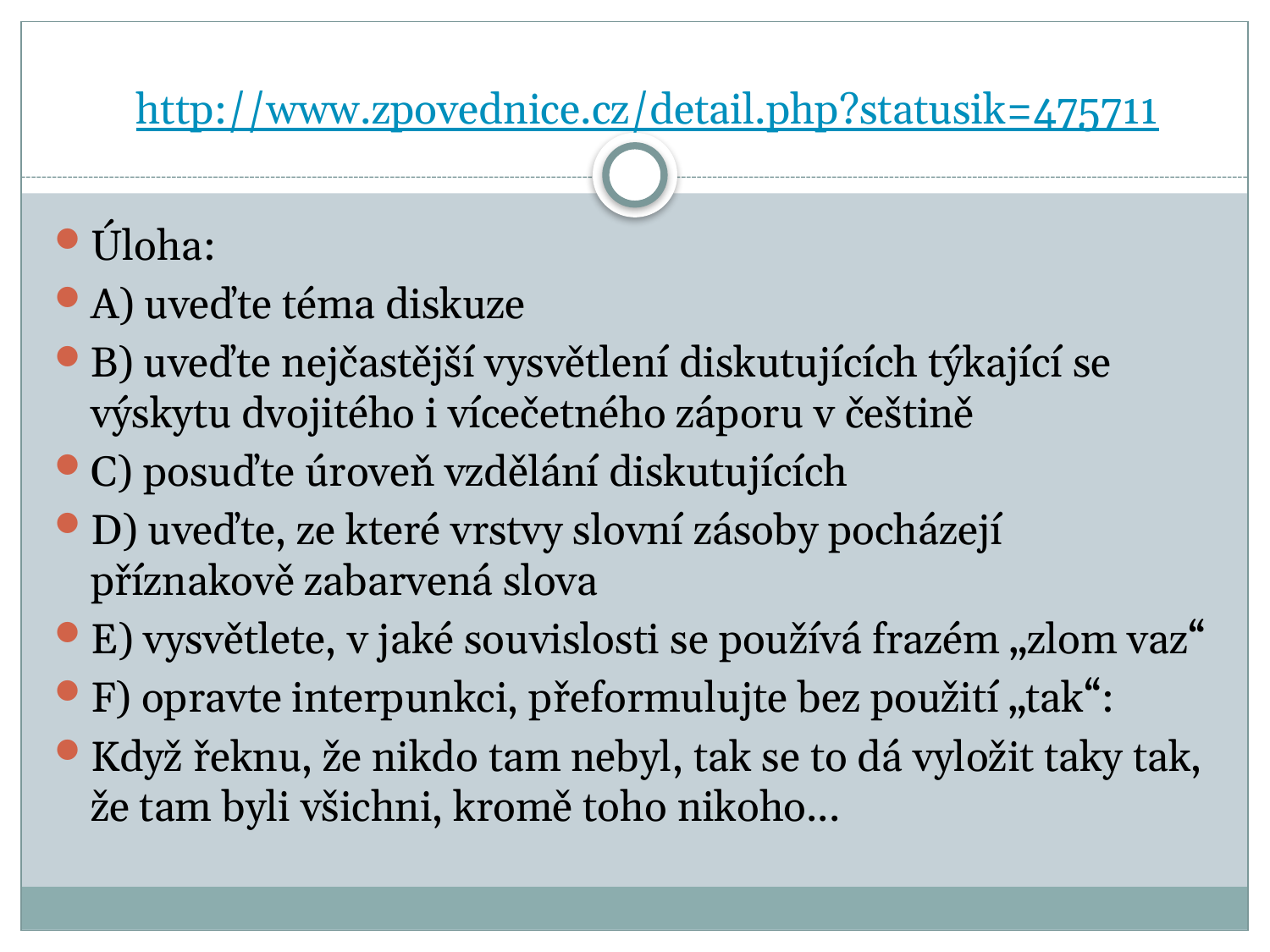

# http://www.zpovednice.cz/detail.php?statusik=475711
Úloha:
A) uveďte téma diskuze
B) uveďte nejčastější vysvětlení diskutujících týkající se výskytu dvojitého i vícečetného záporu v češtině
C) posuďte úroveň vzdělání diskutujících
D) uveďte, ze které vrstvy slovní zásoby pocházejí příznakově zabarvená slova
E) vysvětlete, v jaké souvislosti se používá frazém „zlom vaz“
F) opravte interpunkci, přeformulujte bez použití „tak“:
Když řeknu, že nikdo tam nebyl, tak se to dá vyložit taky tak, že tam byli všichni, kromě toho nikoho...